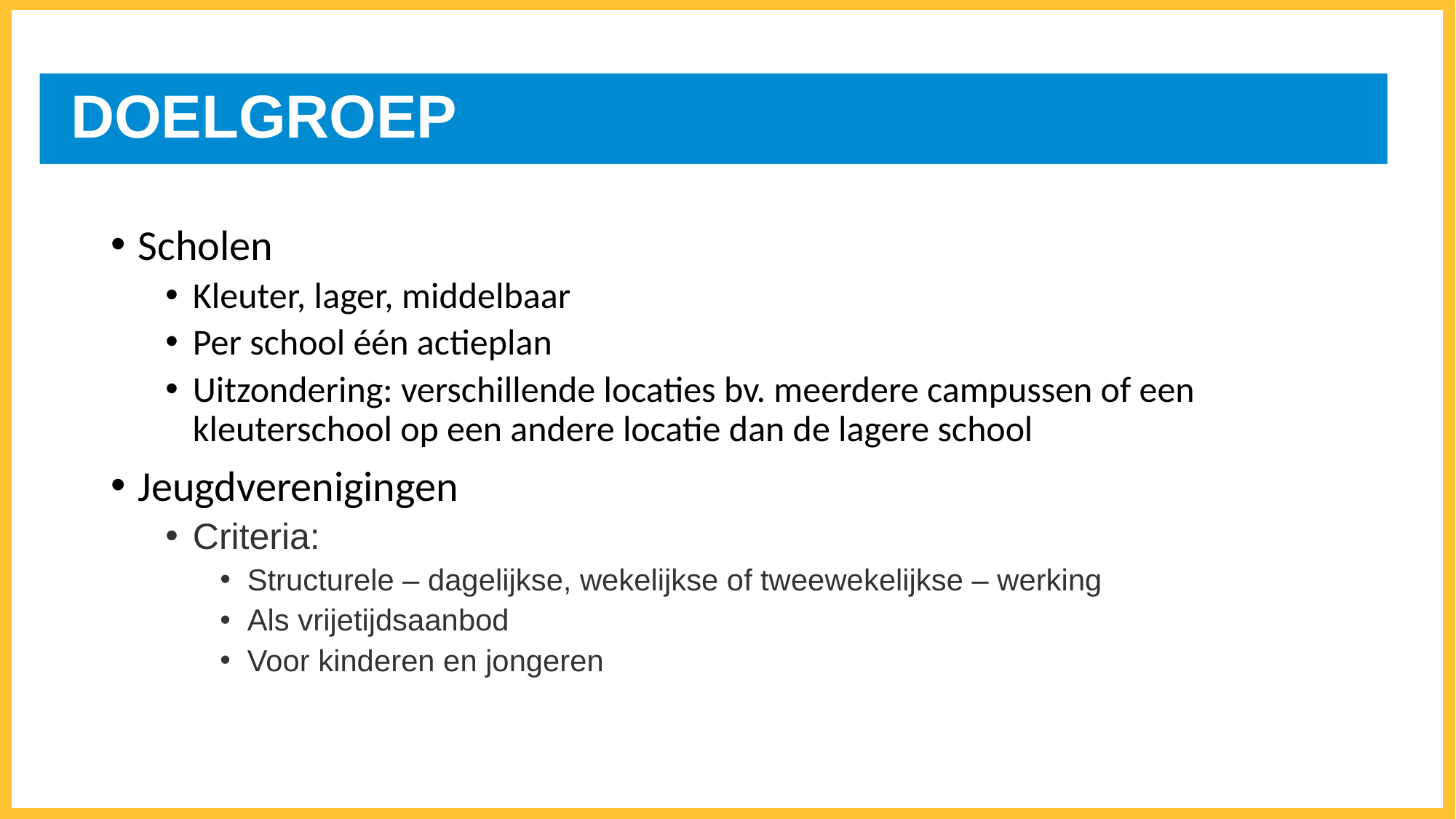

# DOELGROEP

Scholen
Kleuter, lager, middelbaar
Per school één actieplan
Uitzondering: verschillende locaties bv. meerdere campussen of een kleuterschool op een andere locatie dan de lagere school
Jeugdverenigingen
Criteria:
Structurele – dagelijkse, wekelijkse of tweewekelijkse – werking
Als vrijetijdsaanbod
Voor kinderen en jongeren